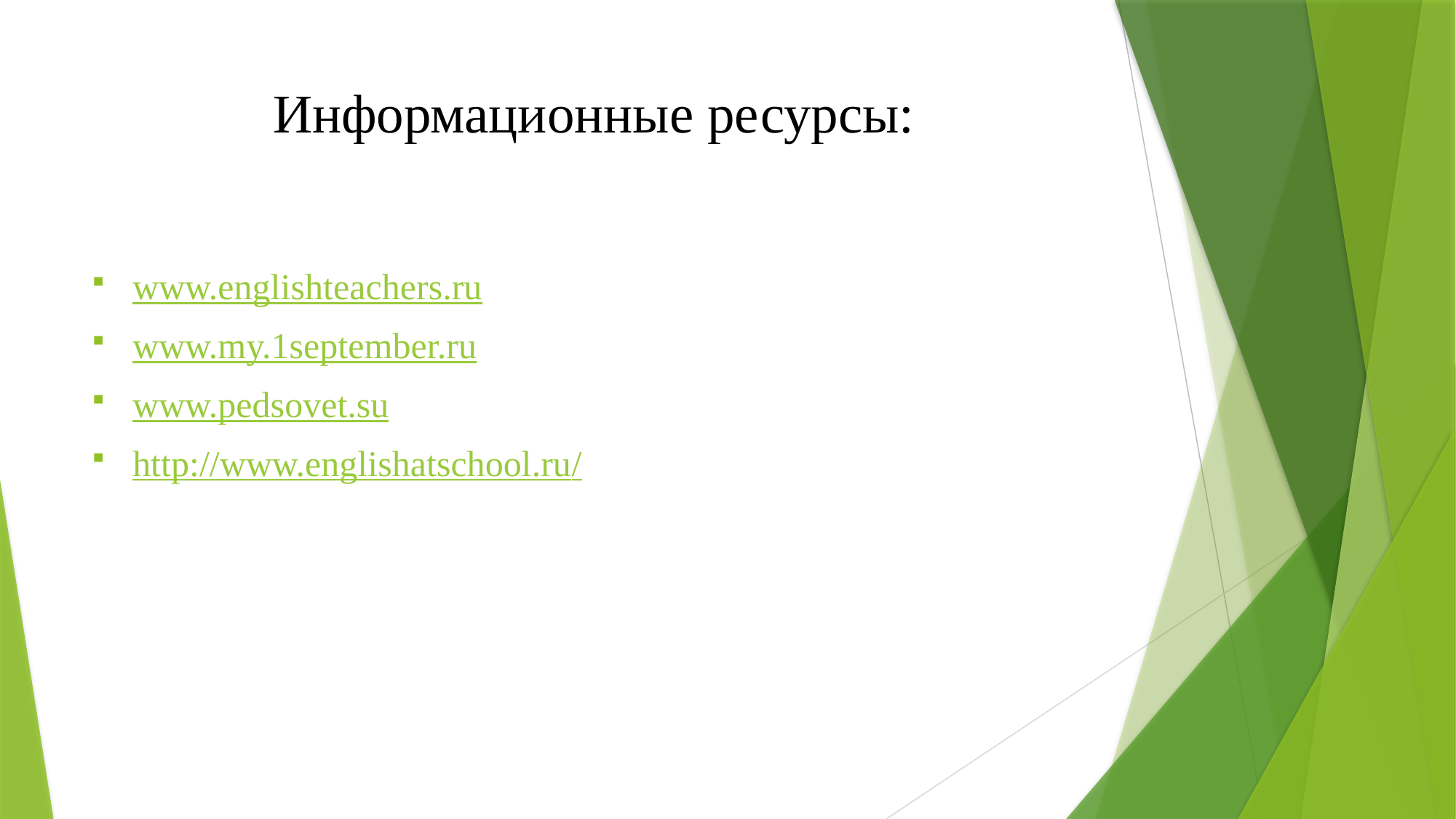

# Информационные ресурсы:
www.englishteachers.ru
www.my.1september.ru
www.pedsovet.su
http://www.englishatschool.ru/